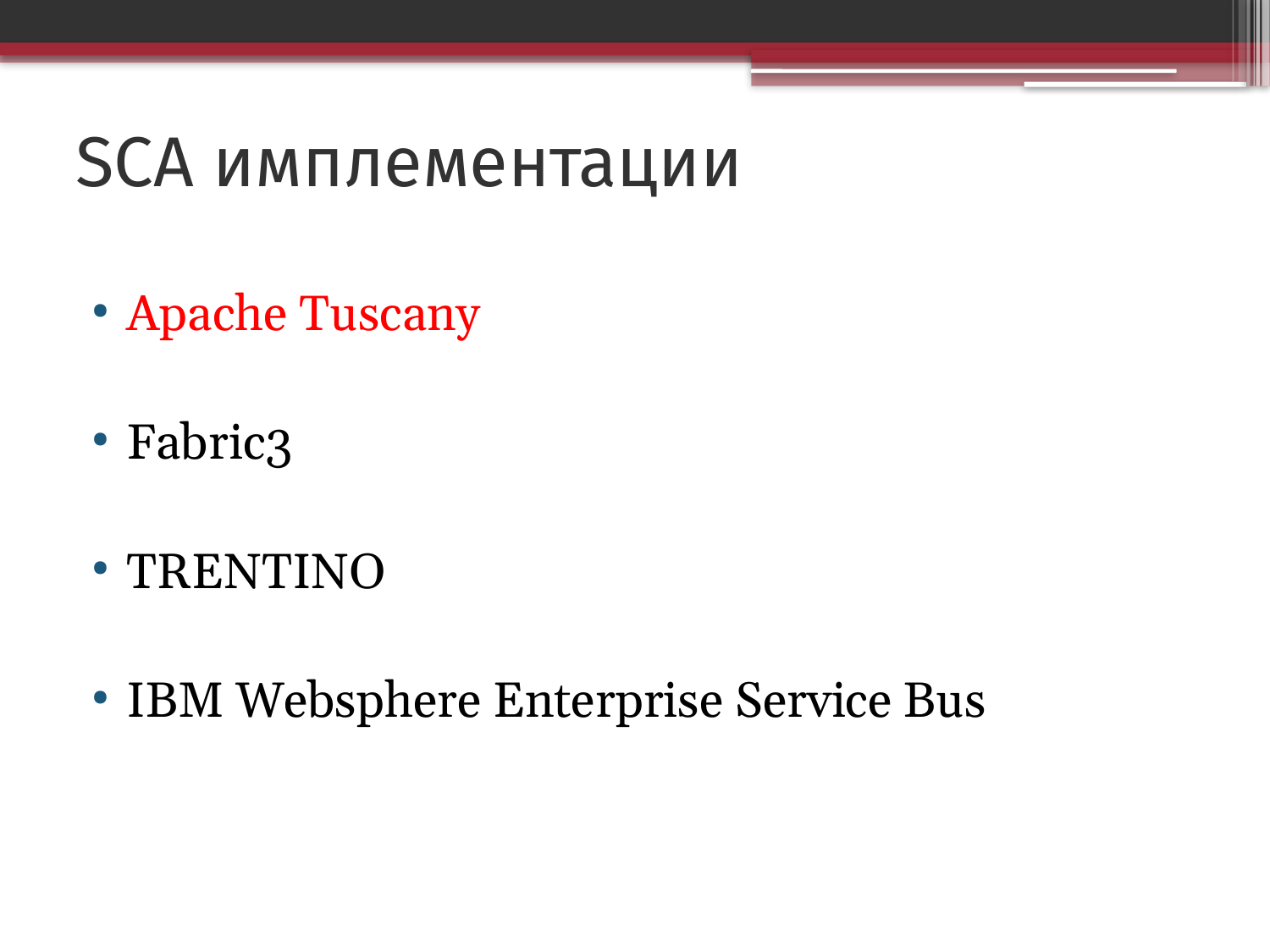

# SCA имплементации
Apache Tuscany

Fabric3

TRENTINO

IBM Websphere Enterprise Service Bus